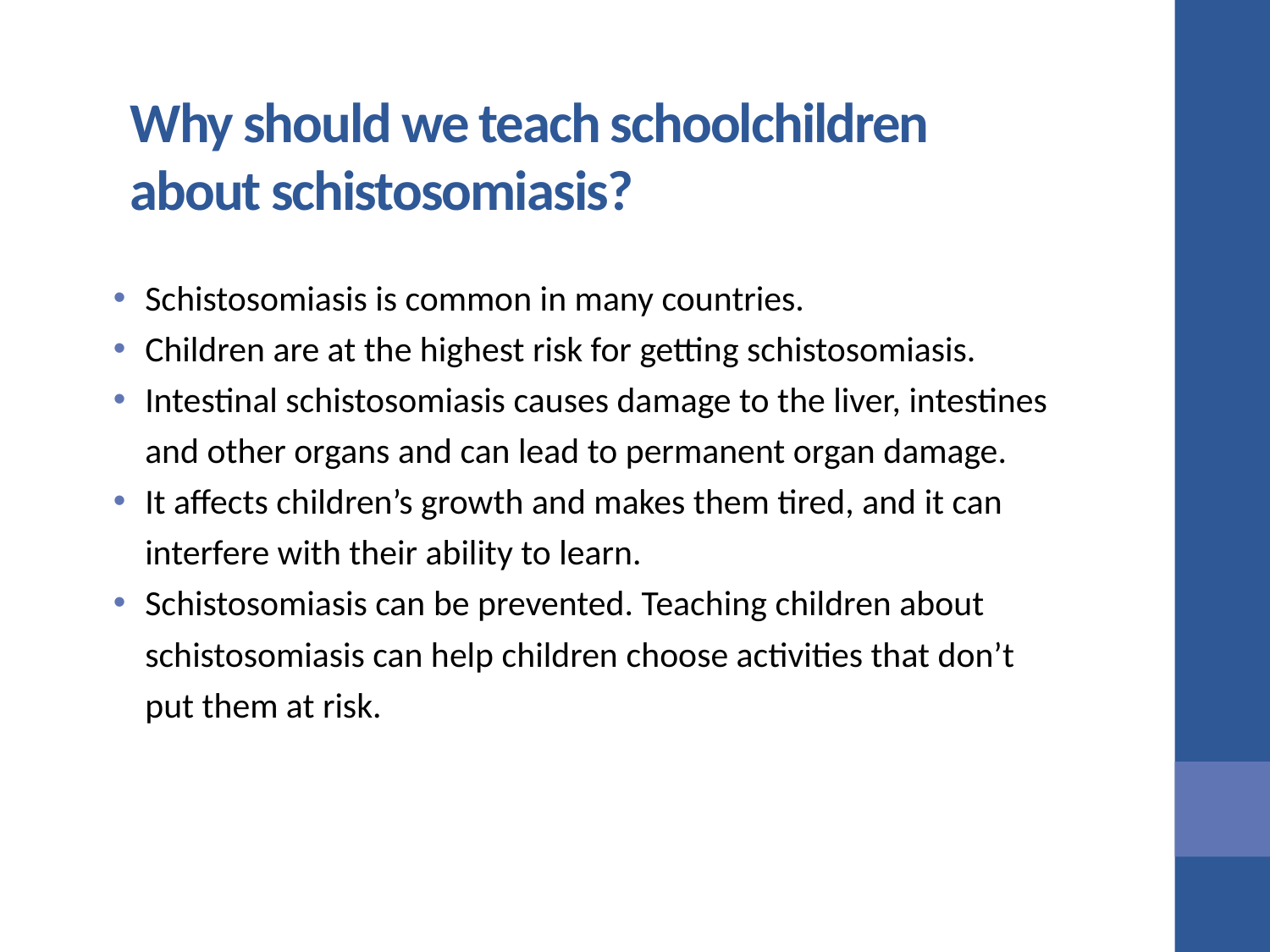

# Why should we teach schoolchildren about schistosomiasis?
Schistosomiasis is common in many countries.
Children are at the highest risk for getting schistosomiasis.
Intestinal schistosomiasis causes damage to the liver, intestines and other organs and can lead to permanent organ damage.
It affects children’s growth and makes them tired, and it can interfere with their ability to learn.
Schistosomiasis can be prevented. Teaching children about schistosomiasis can help children choose activities that don’t put them at risk.